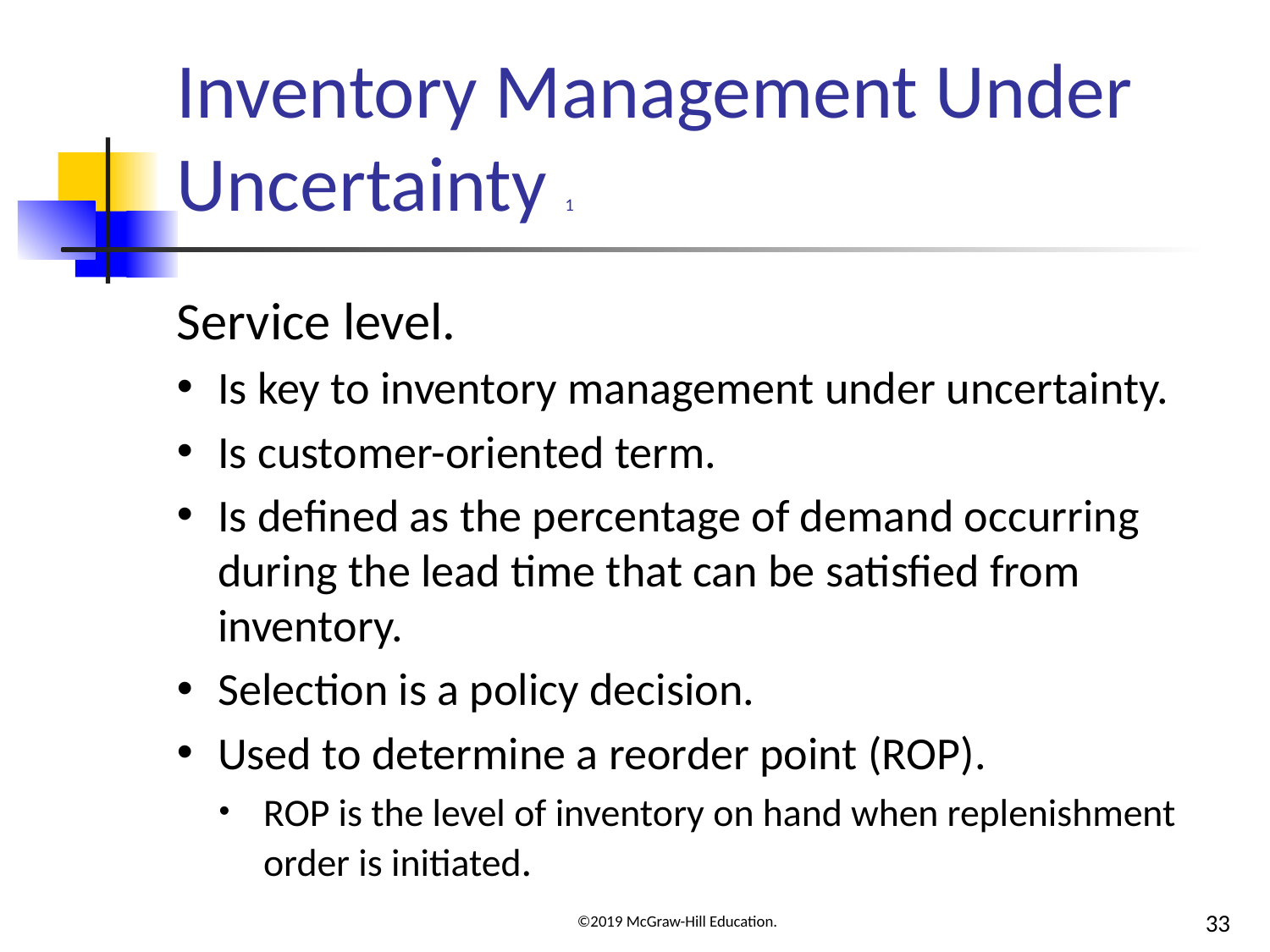

# Inventory Management Under Uncertainty 1
Service level.
Is key to inventory management under uncertainty.
Is customer-oriented term.
Is defined as the percentage of demand occurring during the lead time that can be satisfied from inventory.
Selection is a policy decision.
Used to determine a reorder point (ROP).
ROP is the level of inventory on hand when replenishment order is initiated.